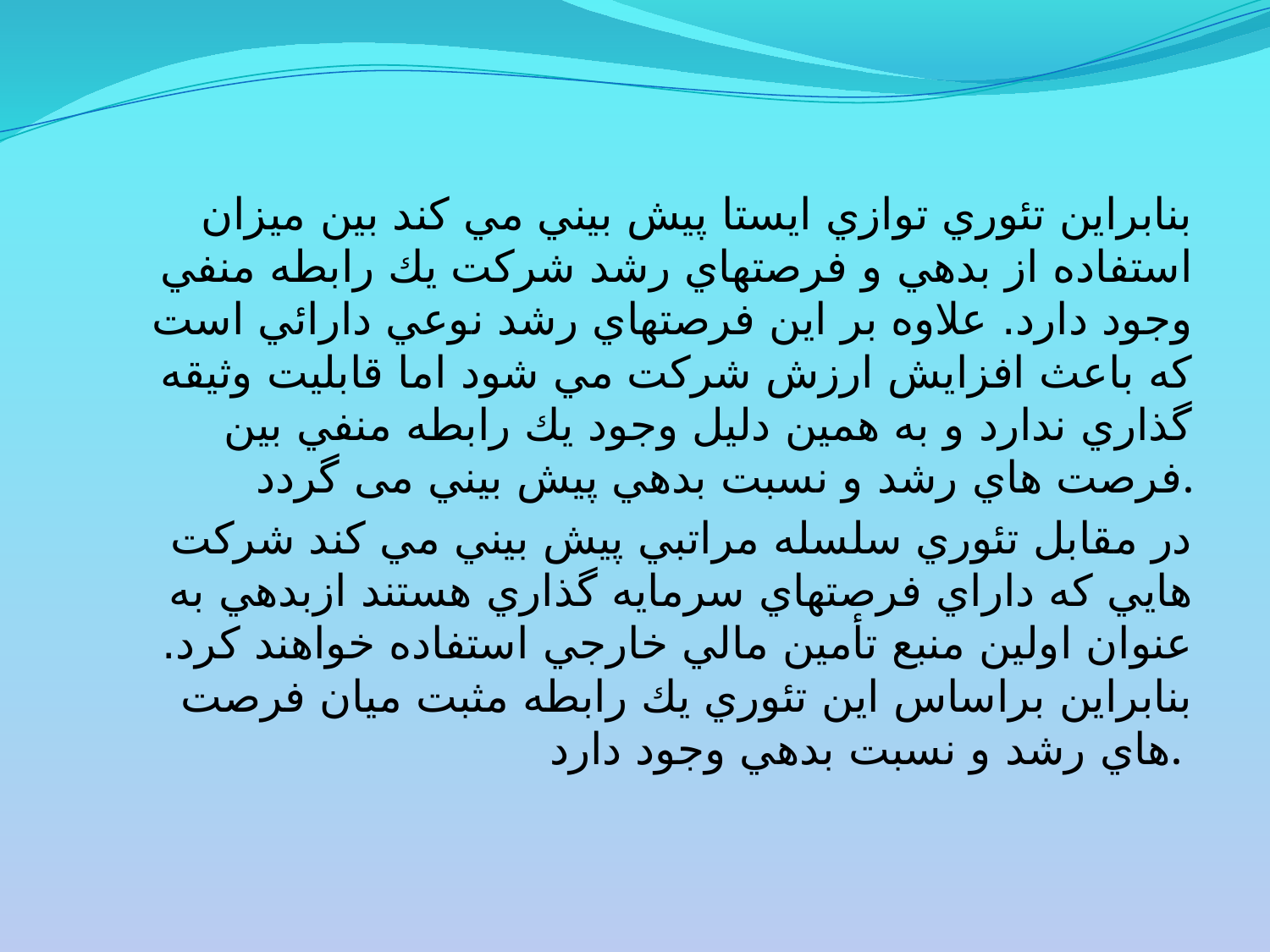

بنابراين تئوري توازي ايستا پيش بيني مي كند بين ميزان استفاده از بدهي و فرصتهاي رشد شركت يك رابطه منفي وجود دارد. علاوه بر اين فرصتهاي رشد نوعي دارائي است كه باعث افزايش ارزش شركت مي شود اما قابليت وثيقه گذاري ندارد و به همين دليل وجود يك رابطه منفي بين فرصت هاي رشد و نسبت بدهي پيش بيني می گردد.
در مقابل تئوري سلسله مراتبي پيش بيني مي كند شركت هايي كه داراي فرصتهاي سرمايه گذاري هستند ازبدهي به عنوان اولين منبع تأمين مالي خارجي استفاده خواهند كرد. بنابراين براساس اين تئوري يك رابطه مثبت ميان فرصت هاي رشد و نسبت بدهي وجود دارد.